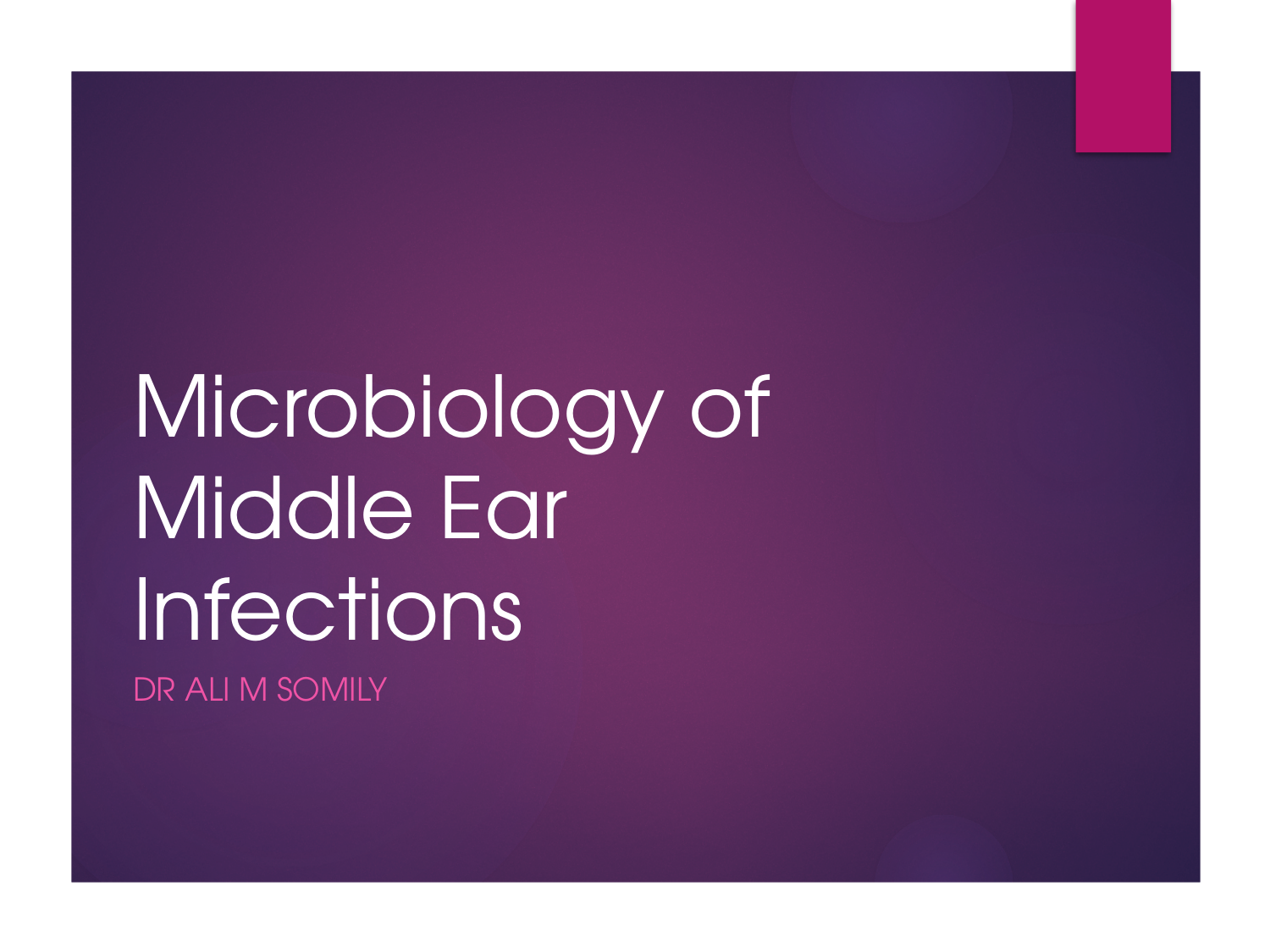

# Microbiology of Middle Ear Infections
Dr Ali M Somily